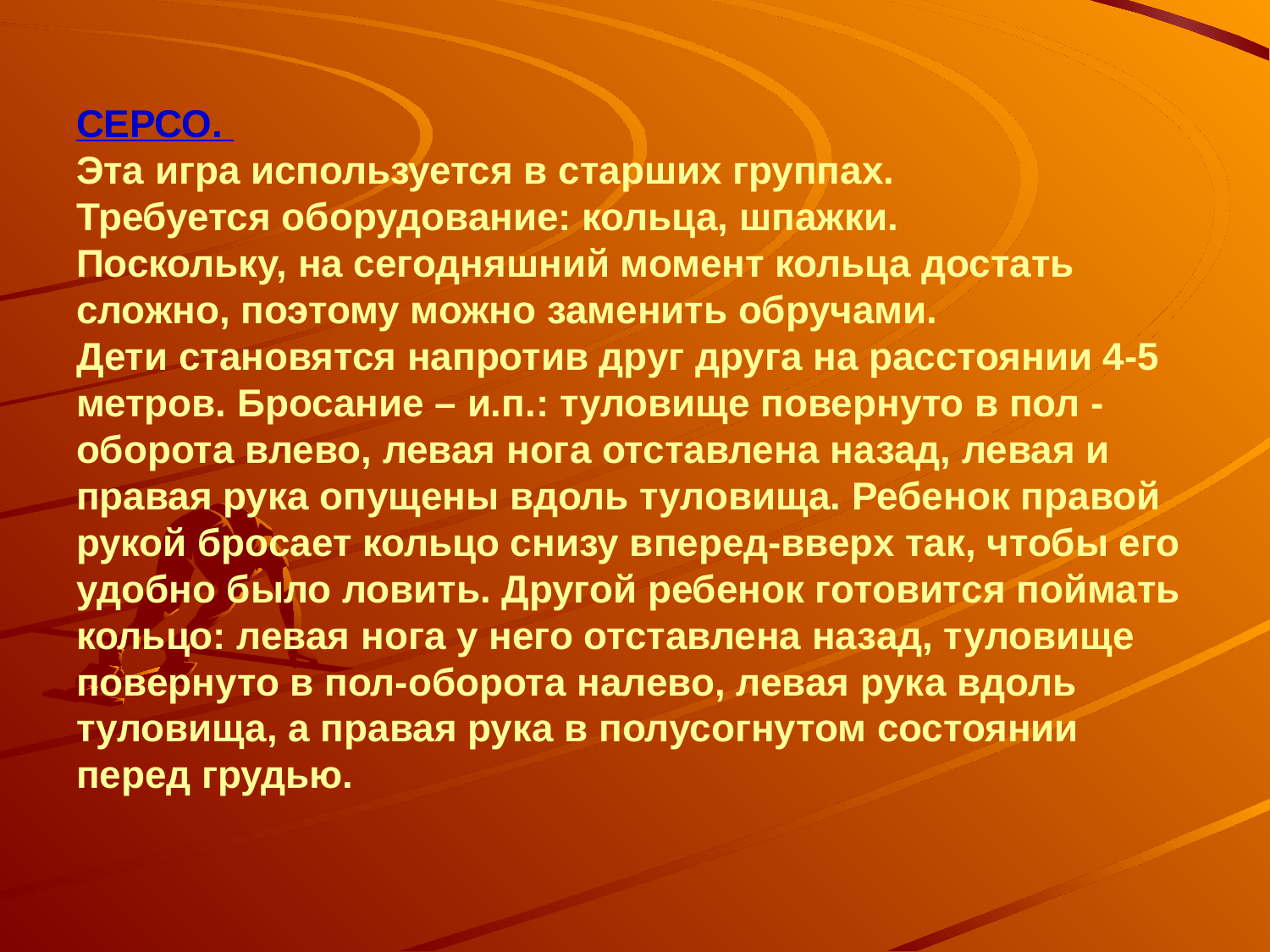

# СЕРСО. Эта игра используется в старших группах. Требуется оборудование: кольца, шпажки. Поскольку, на сегодняшний момент кольца достать сложно, поэтому можно заменить обручами. Дети становятся напротив друг друга на расстоянии 4-5 метров. Бросание – и.п.: туловище повернуто в пол - оборота влево, левая нога отставлена назад, левая и правая рука опущены вдоль туловища. Ребенок правой рукой бросает кольцо снизу вперед-вверх так, чтобы его удобно было ловить. Другой ребенок готовится поймать кольцо: левая нога у него отставлена назад, туловище повернуто в пол-оборота налево, левая рука вдоль туловища, а правая рука в полусогнутом состоянии перед грудью.